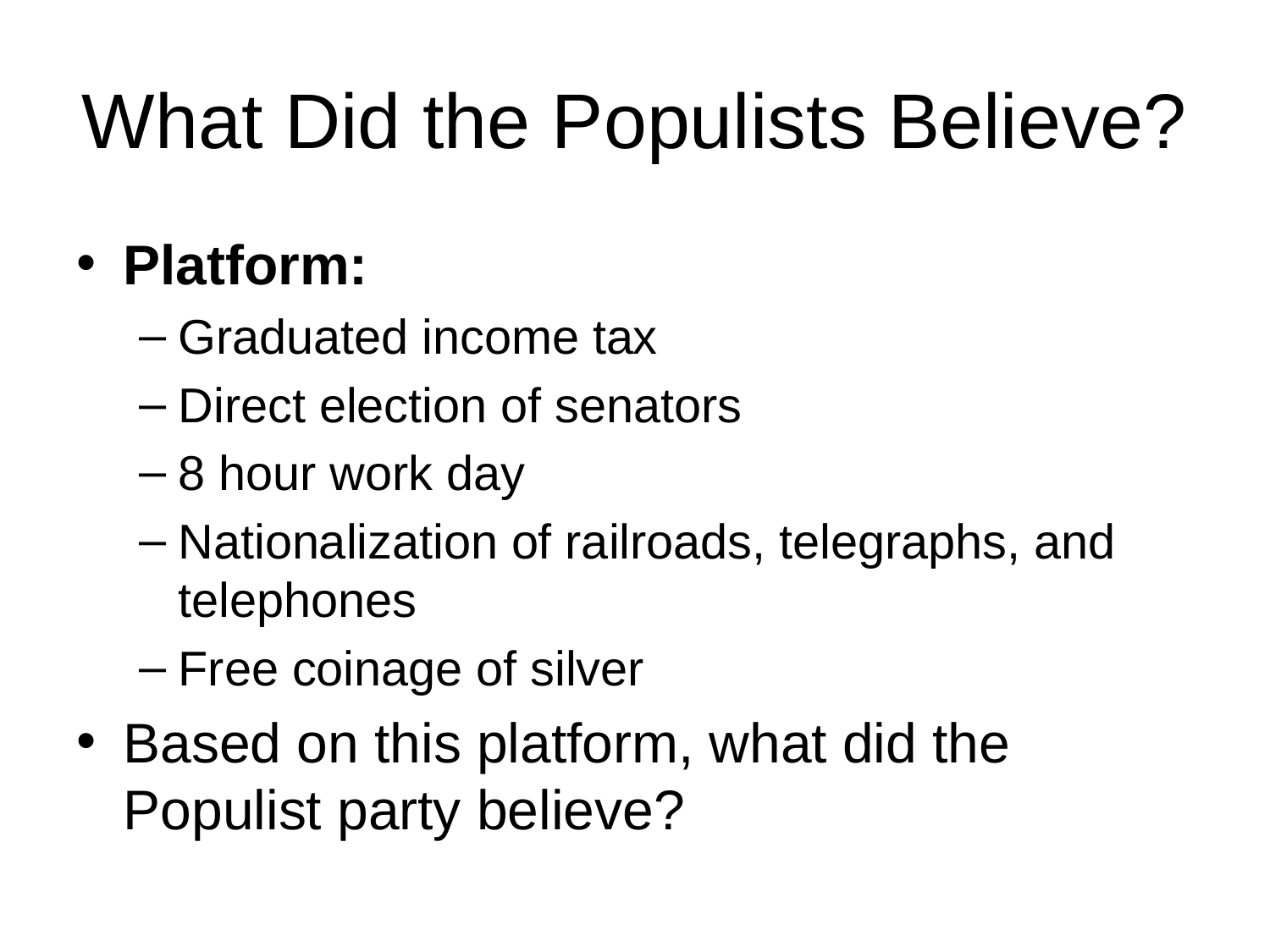

# What Did the Populists Believe?
Platform:
Graduated income tax
Direct election of senators
8 hour work day
Nationalization of railroads, telegraphs, and telephones
Free coinage of silver
Based on this platform, what did the Populist party believe?